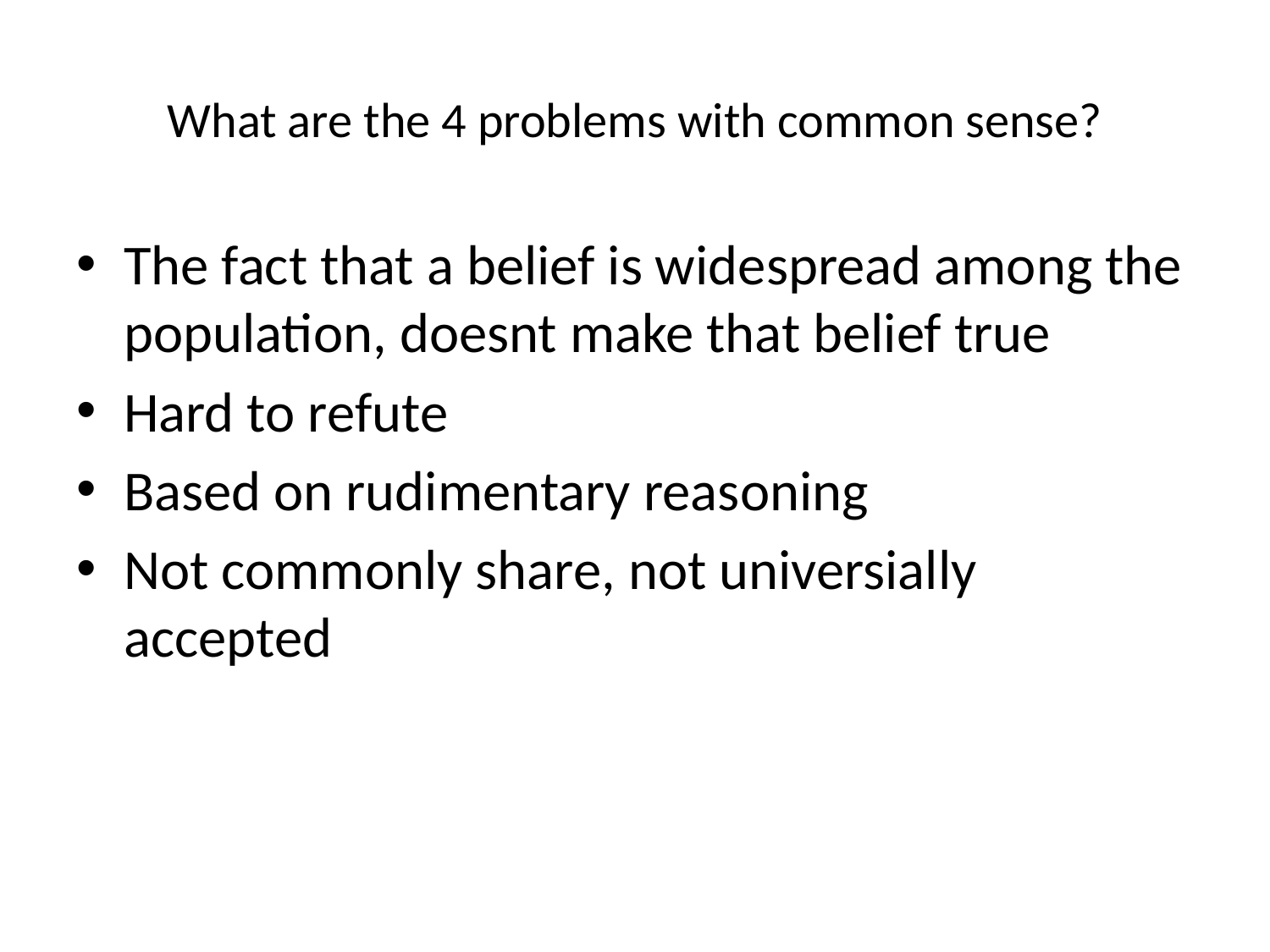

# What are the 4 problems with common sense?
The fact that a belief is widespread among the population, doesnt make that belief true
Hard to refute
Based on rudimentary reasoning
Not commonly share, not universially accepted